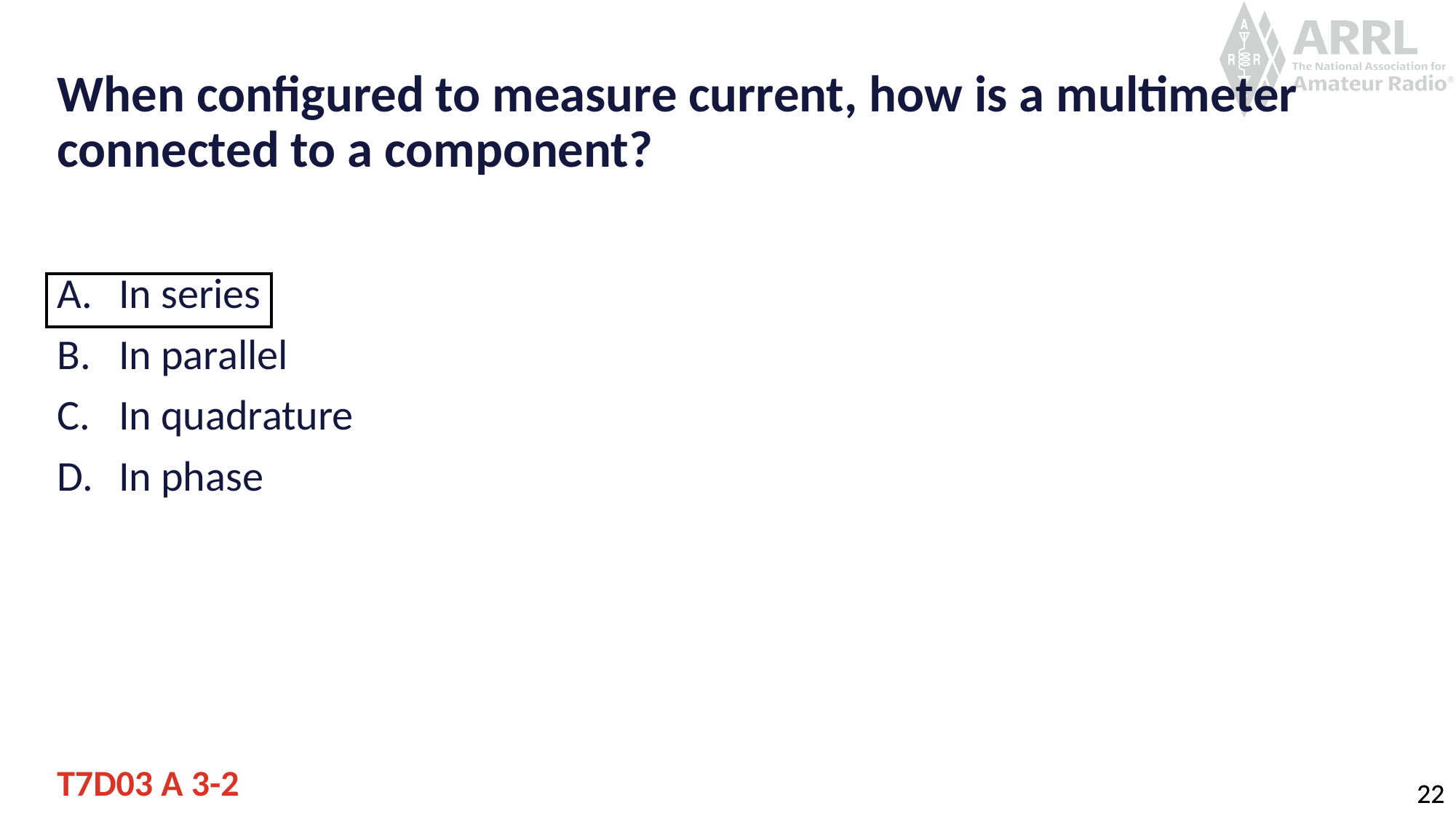

# When configured to measure current, how is a multimeter connected to a component?
In series
In parallel
In quadrature
In phase

T7D03 A 3-2